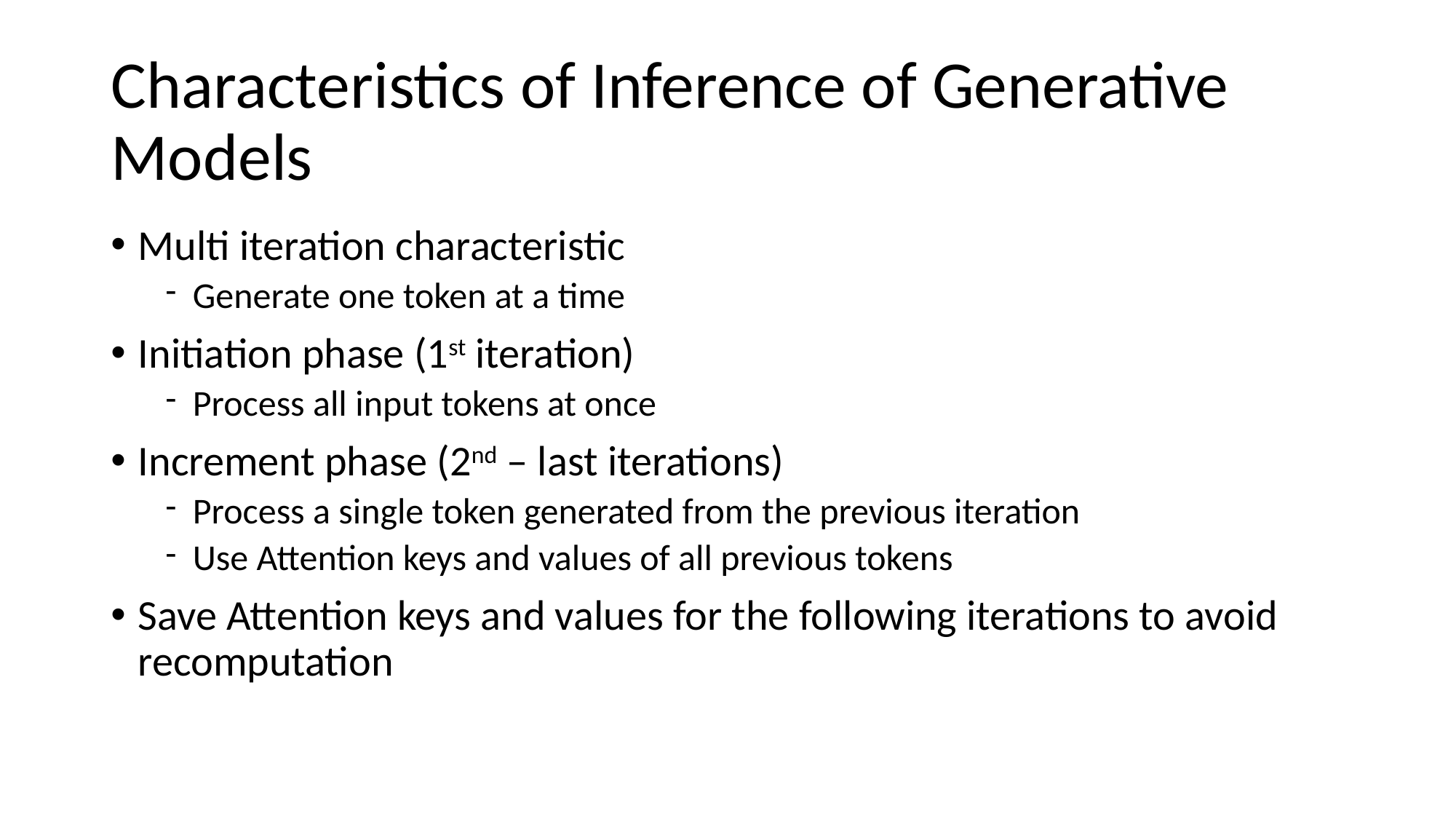

# Characteristics of Inference of Generative Models
Multi iteration characteristic
Generate one token at a time
Initiation phase (1st iteration)
Process all input tokens at once
Increment phase (2nd – last iterations)
Process a single token generated from the previous iteration
Use Attention keys and values of all previous tokens
Save Attention keys and values for the following iterations to avoid recomputation